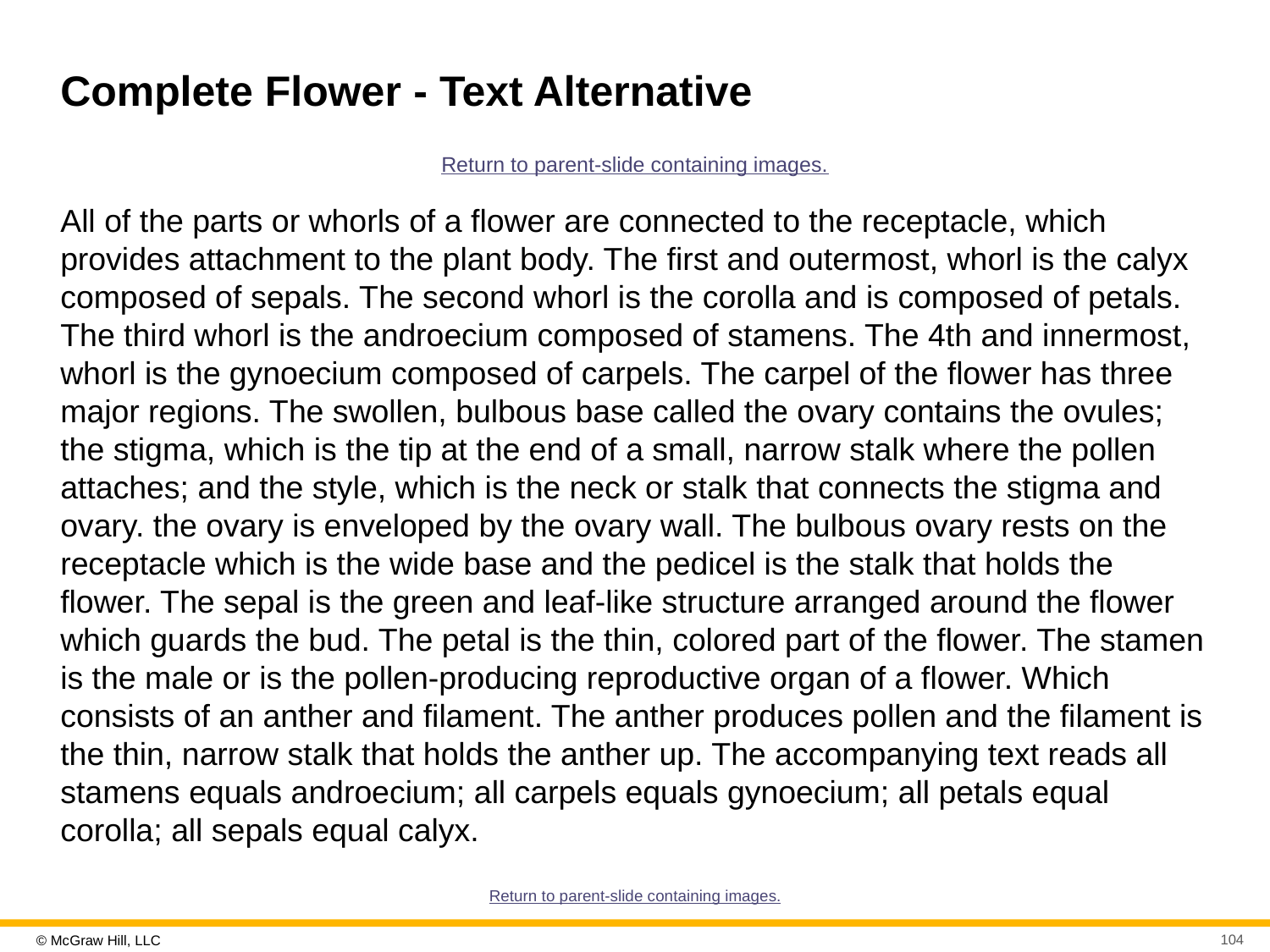

# Complete Flower - Text Alternative
Return to parent-slide containing images.
All of the parts or whorls of a flower are connected to the receptacle, which provides attachment to the plant body. The first and outermost, whorl is the calyx composed of sepals. The second whorl is the corolla and is composed of petals. The third whorl is the androecium composed of stamens. The 4th and innermost, whorl is the gynoecium composed of carpels. The carpel of the flower has three major regions. The swollen, bulbous base called the ovary contains the ovules; the stigma, which is the tip at the end of a small, narrow stalk where the pollen attaches; and the style, which is the neck or stalk that connects the stigma and ovary. the ovary is enveloped by the ovary wall. The bulbous ovary rests on the receptacle which is the wide base and the pedicel is the stalk that holds the flower. The sepal is the green and leaf-like structure arranged around the flower which guards the bud. The petal is the thin, colored part of the flower. The stamen is the male or is the pollen-producing reproductive organ of a flower. Which consists of an anther and filament. The anther produces pollen and the filament is the thin, narrow stalk that holds the anther up. The accompanying text reads all stamens equals androecium; all carpels equals gynoecium; all petals equal corolla; all sepals equal calyx.
Return to parent-slide containing images.
104